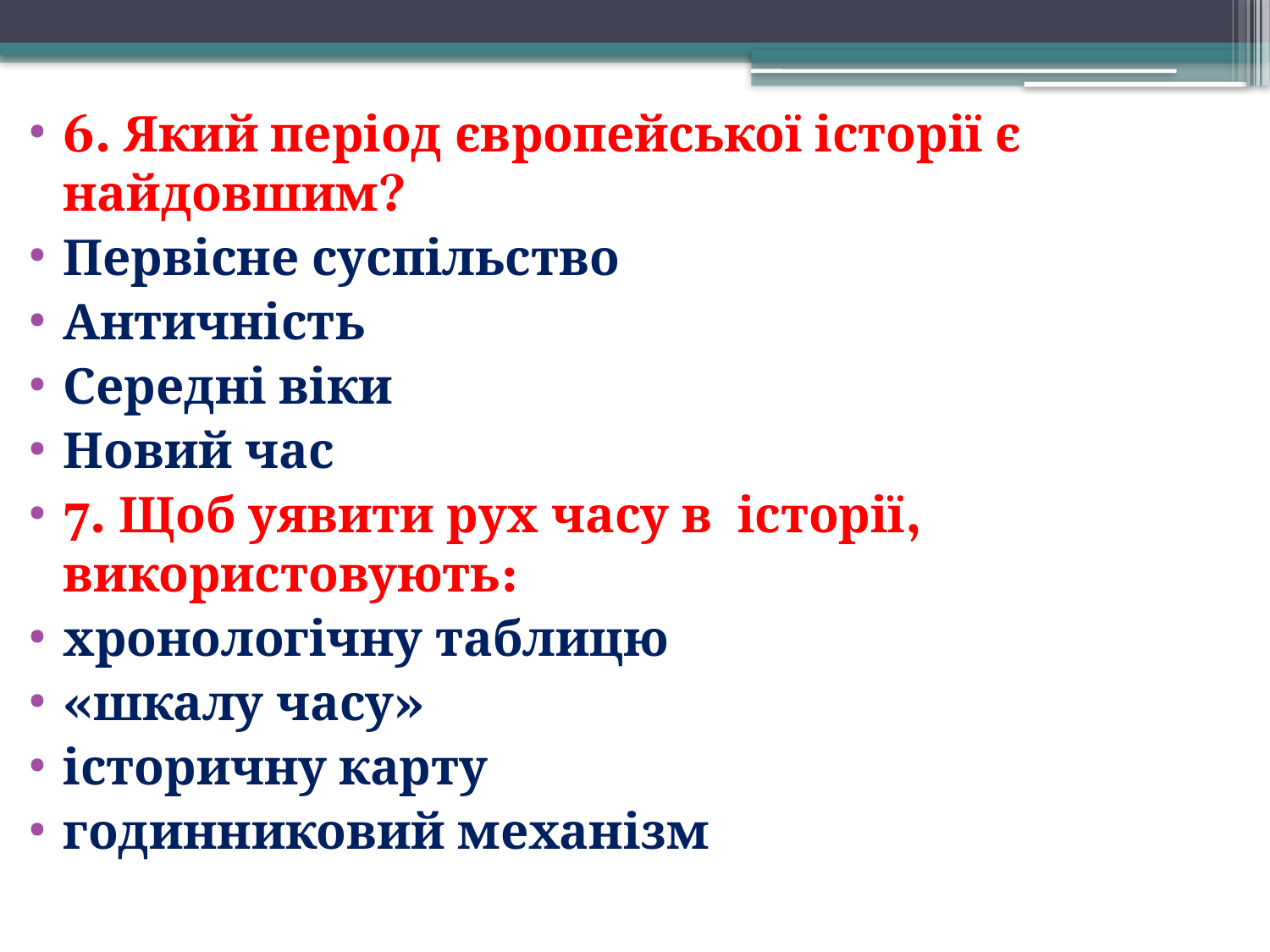

6. Який період європейської історії є  найдовшим?
Первісне суспільство
Античність
Середні віки
Новий час
7. Щоб уявити рух часу в  історії, використовують:
хронологічну таблицю
«шкалу часу»
історичну карту
годинниковий механізм